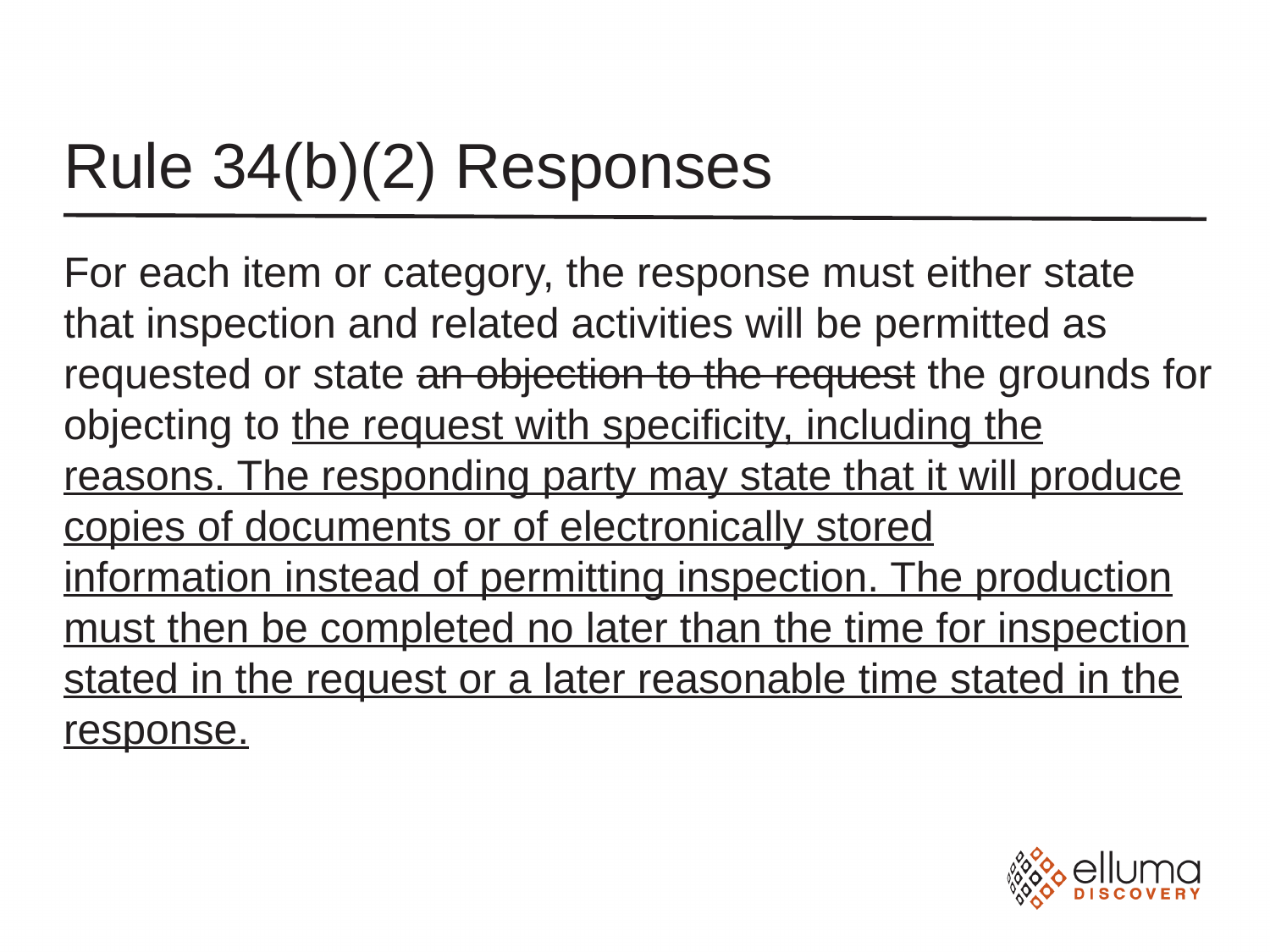

# Rule 34(b)(2) Responses

For each item or category, the response must either state that inspection and related activities will be permitted as   requested or state an objection to the request the grounds for objecting to the request with specificity, including the reasons. The responding party may state that it will produce copies of documents or of electronically stored information instead of permitting inspection. The production must then be completed no later than the time for inspection stated in the request or a later reasonable time stated in the response.